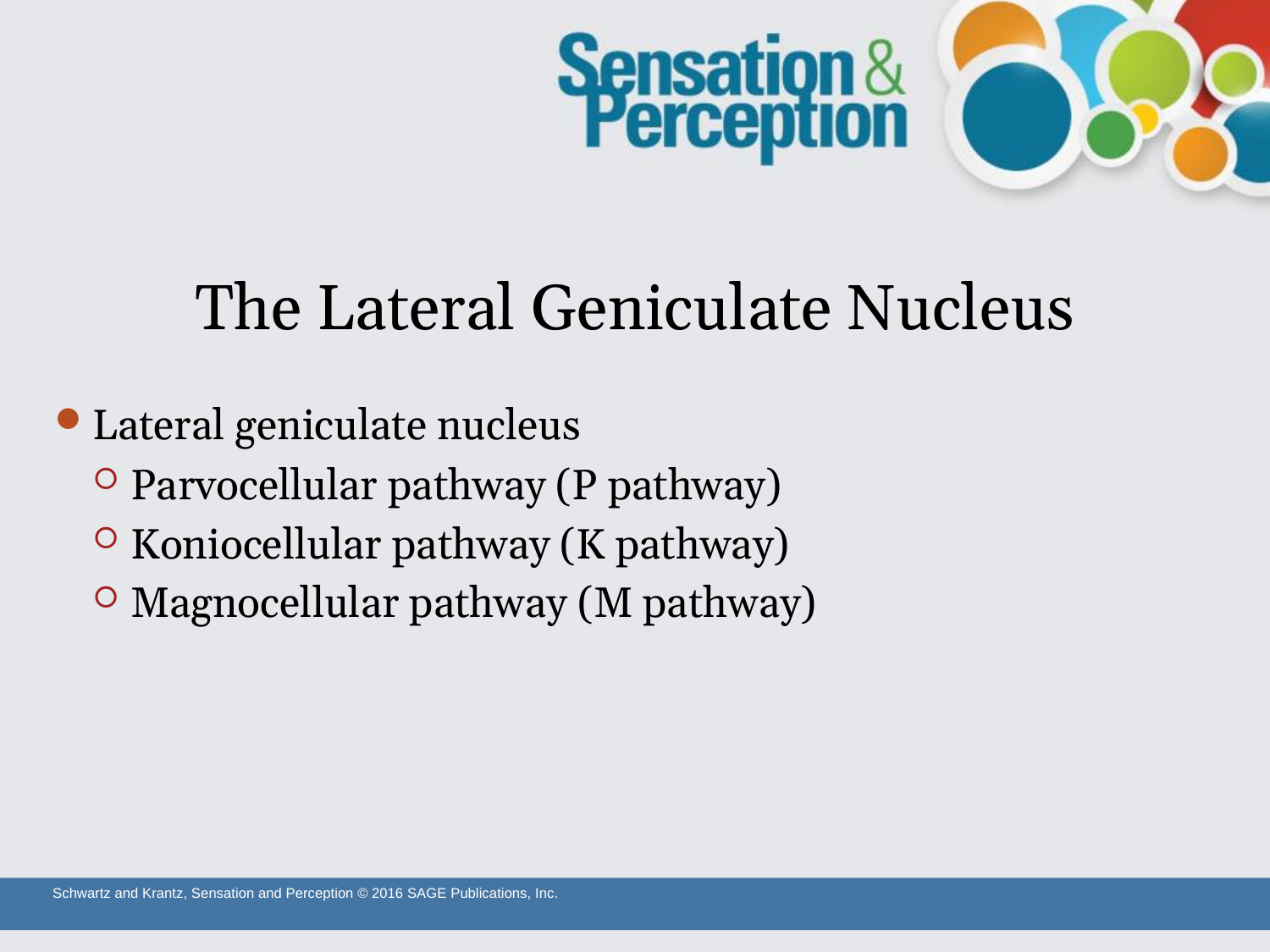

# The Lateral Geniculate Nucleus
Lateral geniculate nucleus
Parvocellular pathway (P pathway)
Koniocellular pathway (K pathway)
Magnocellular pathway (M pathway)
Schwartz and Krantz, Sensation and Perception © 2016 SAGE Publications, Inc.